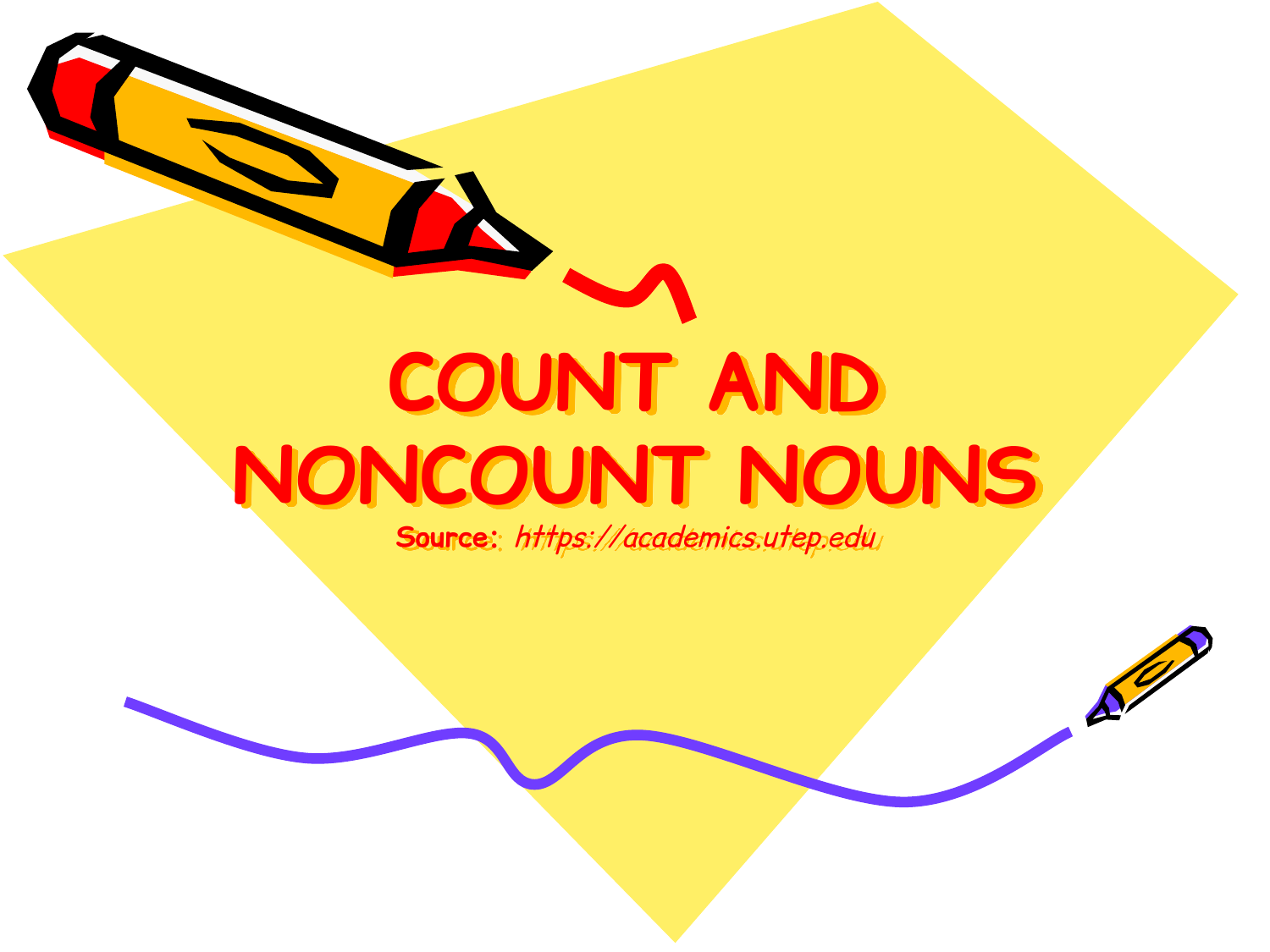

# COUNT AND NONCOUNT NOUNS Source: https://academics.utep.edu